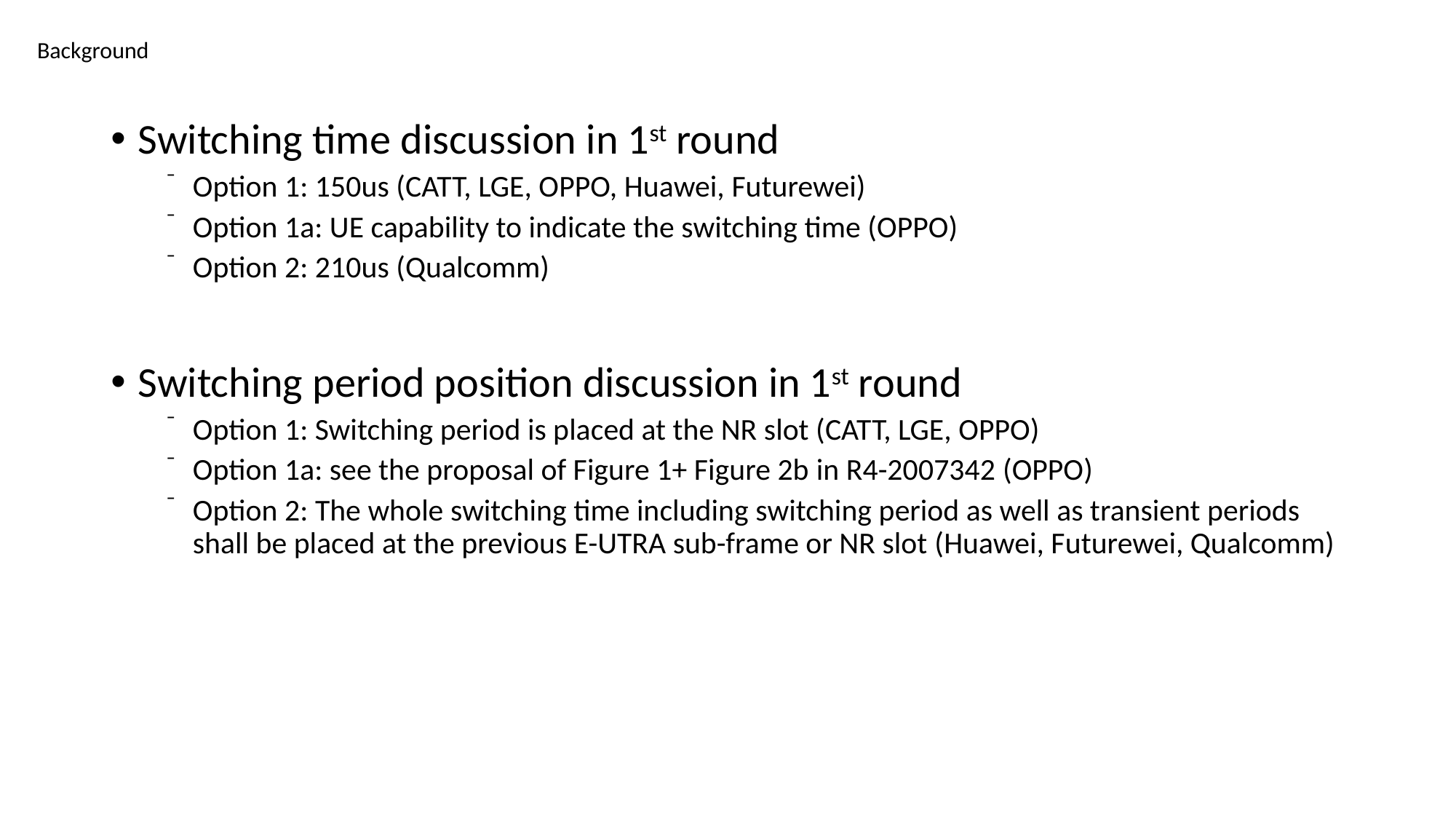

# Background
Switching time discussion in 1st round
Option 1: 150us (CATT, LGE, OPPO, Huawei, Futurewei)
Option 1a: UE capability to indicate the switching time (OPPO)
Option 2: 210us (Qualcomm)

Switching period position discussion in 1st round
Option 1: Switching period is placed at the NR slot (CATT, LGE, OPPO)
Option 1a: see the proposal of Figure 1+ Figure 2b in R4-2007342 (OPPO)
Option 2: The whole switching time including switching period as well as transient periods shall be placed at the previous E-UTRA sub-frame or NR slot (Huawei, Futurewei, Qualcomm)